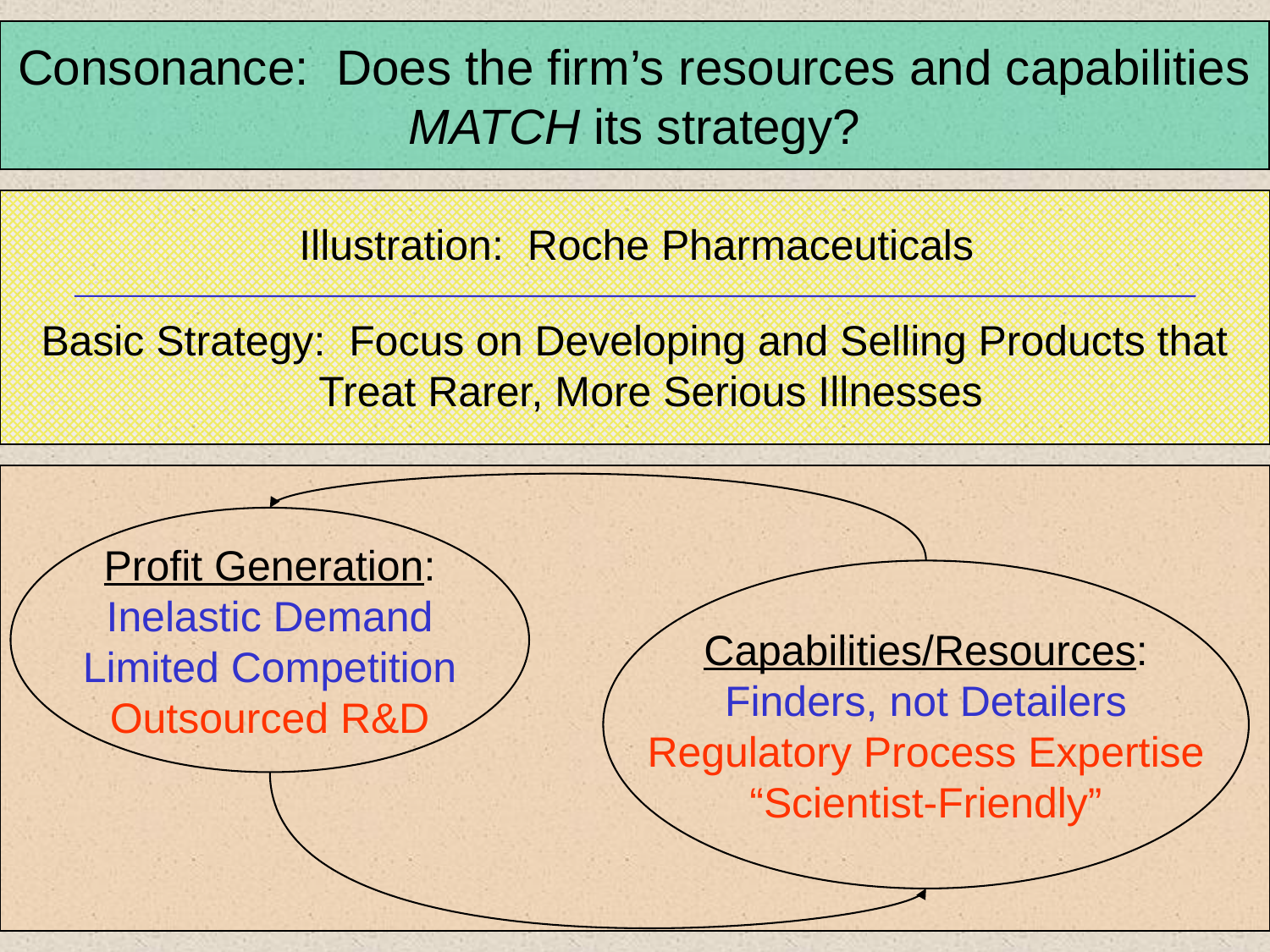

Consonance:  Does the firm’s resources and capabilities
MATCH its strategy?

Illustration:  Roche Pharmaceuticals

Basic Strategy:  Focus on Developing and Selling Products that
		  Treat Rarer, More Serious Illnesses

Profit Generation:
Inelastic Demand
Limited Competition
Outsourced R&D
Capabilities/Resources:
Finders, not Detailers
Regulatory Process Expertise
“Scientist-Friendly”